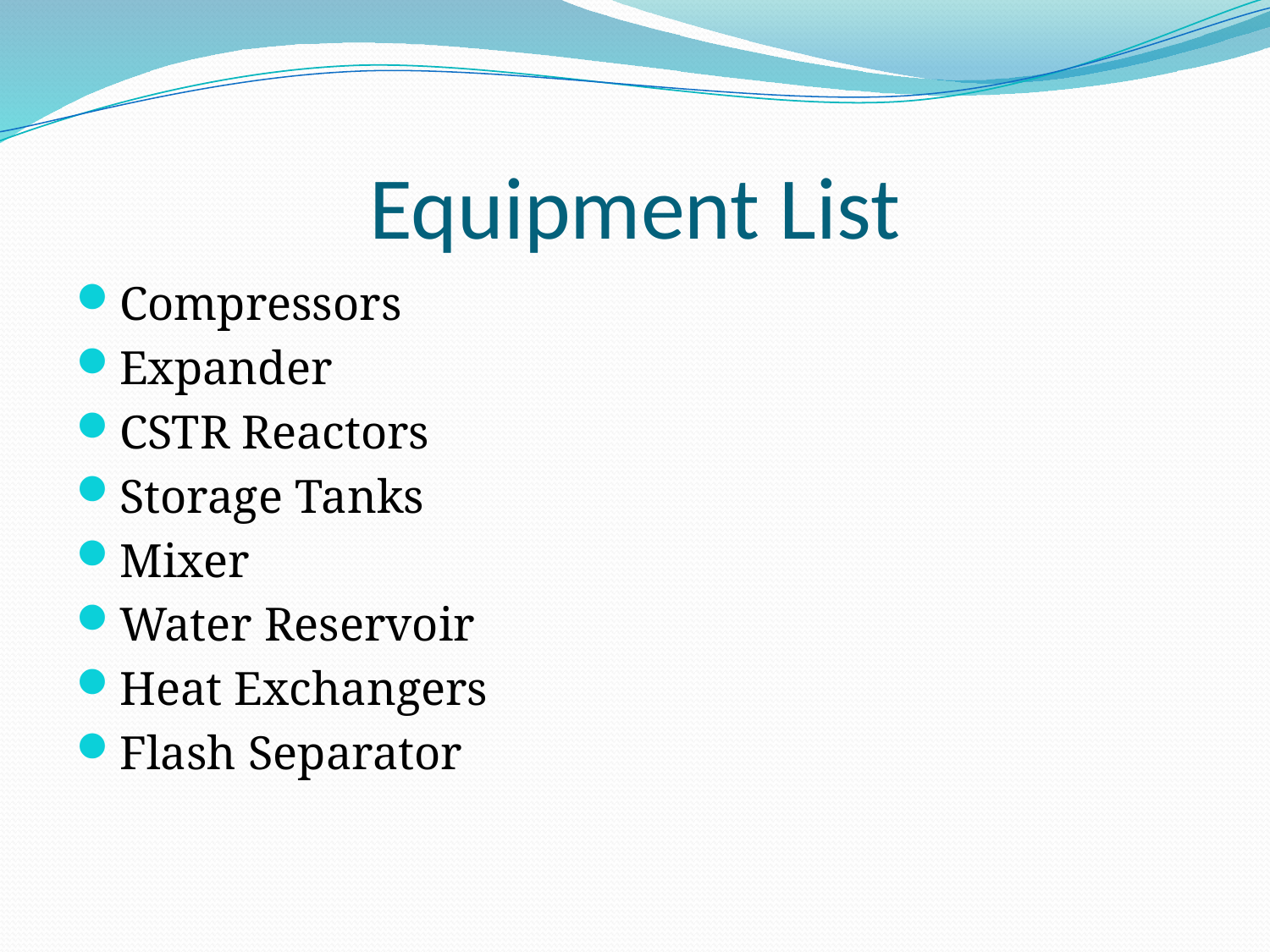

# Equipment List
Compressors
Expander
CSTR Reactors
Storage Tanks
Mixer
Water Reservoir
Heat Exchangers
Flash Separator